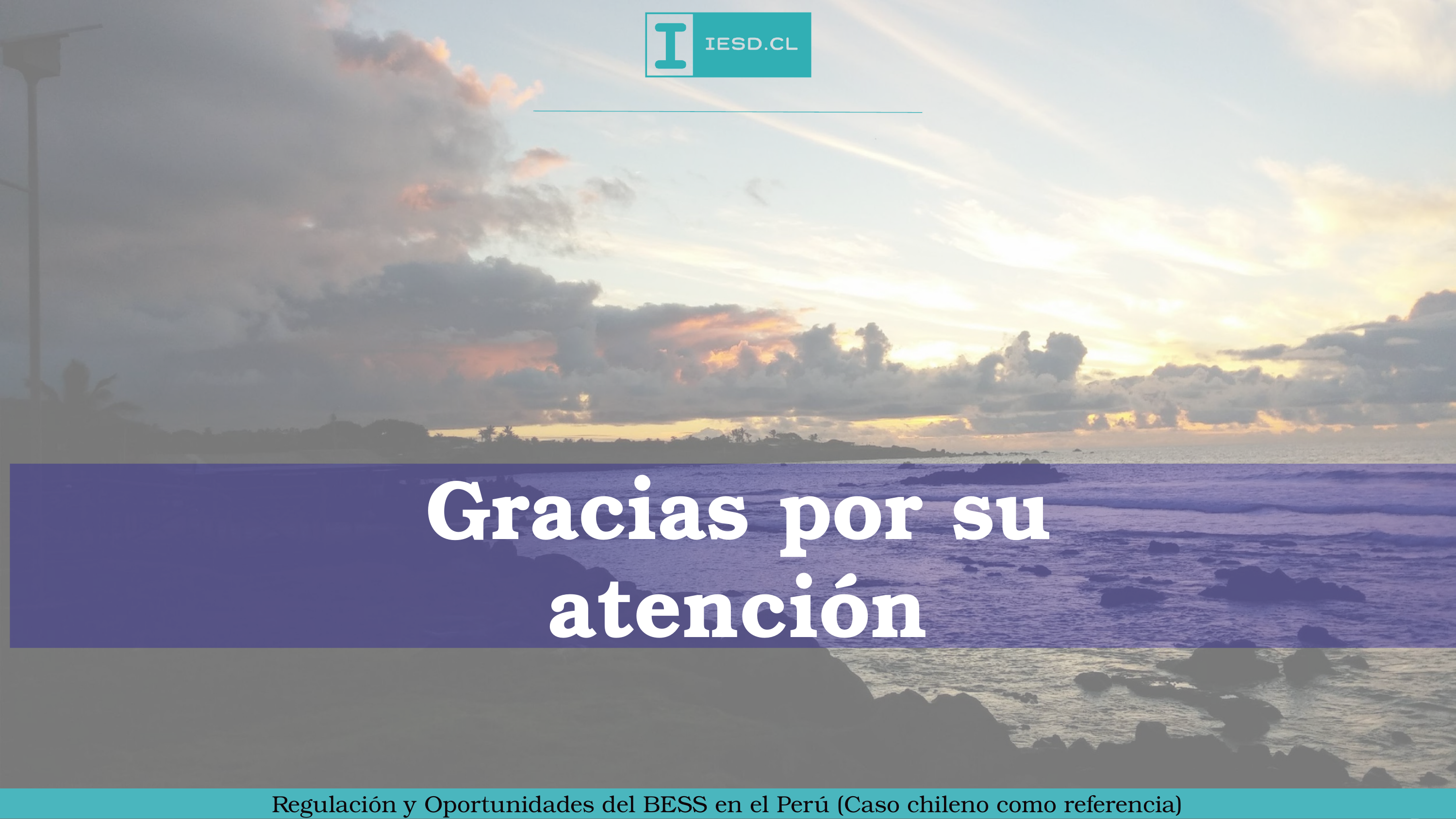

Gracias por su atención

Regulación y Oportunidades del BESS en el Perú (Caso chileno como referencia)